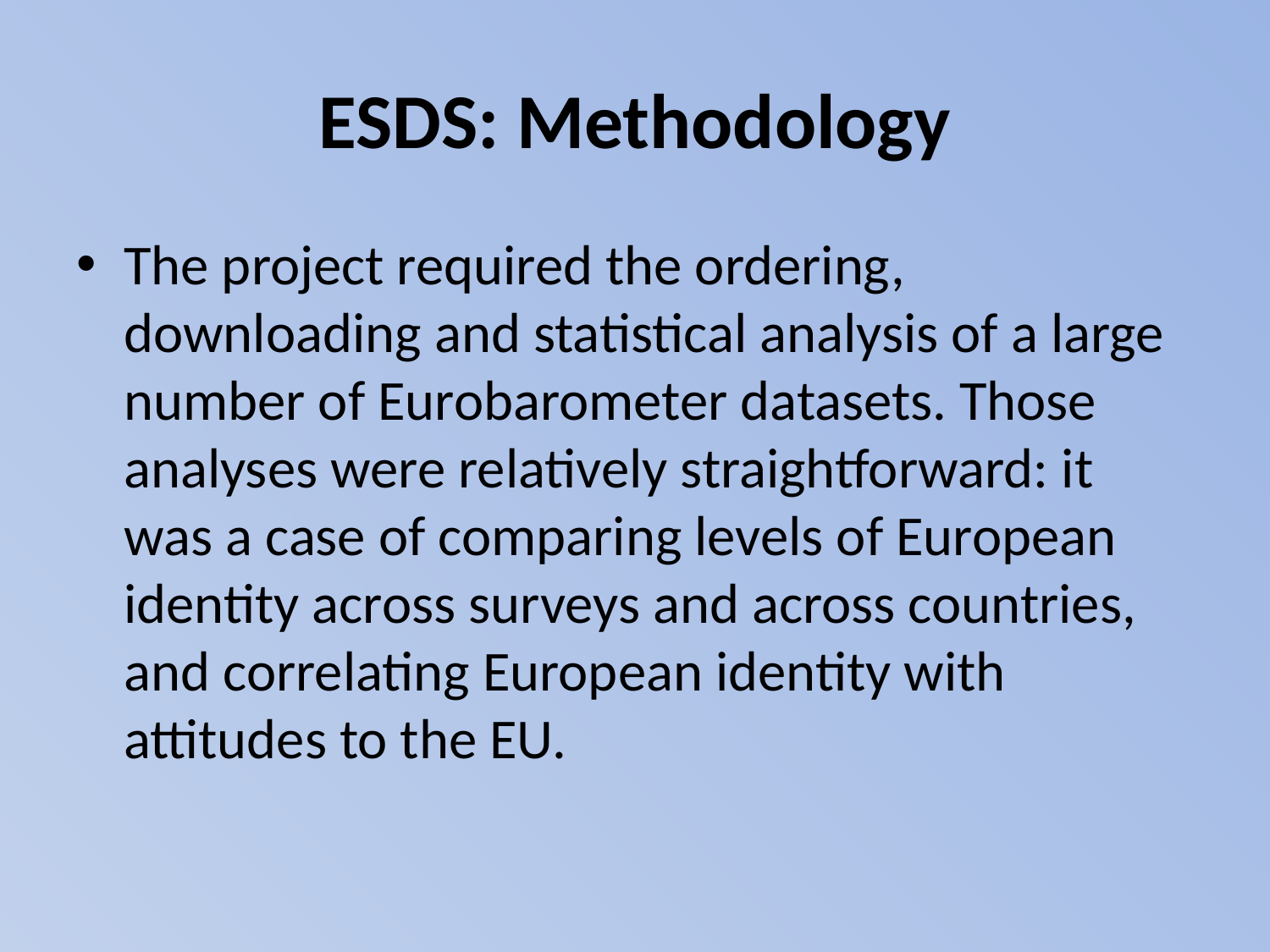

# ESDS: Methodology
The project required the ordering, downloading and statistical analysis of a large number of Eurobarometer datasets. Those analyses were relatively straightforward: it was a case of comparing levels of European identity across surveys and across countries, and correlating European identity with attitudes to the EU.